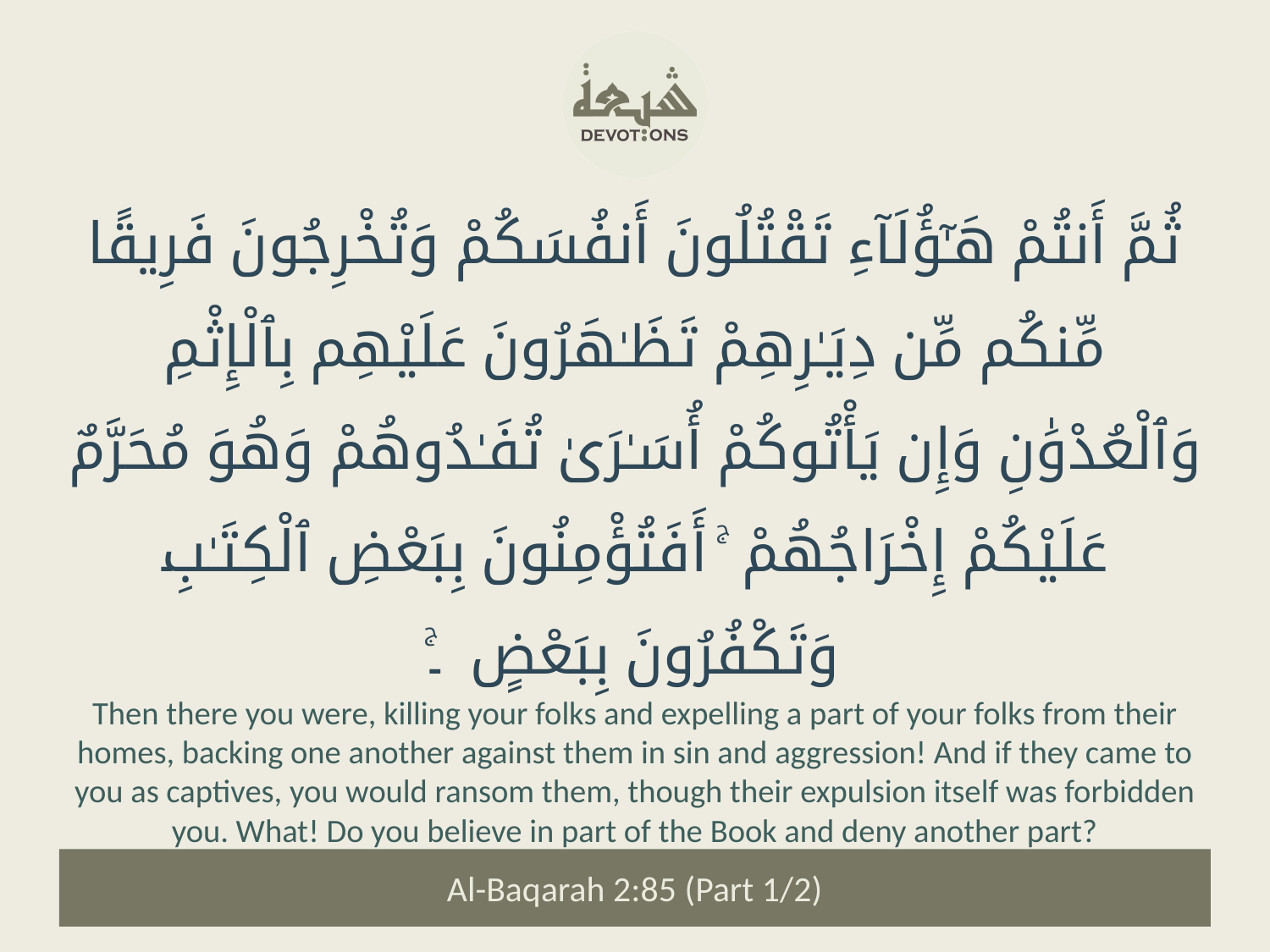

ثُمَّ أَنتُمْ هَـٰٓؤُلَآءِ تَقْتُلُونَ أَنفُسَكُمْ وَتُخْرِجُونَ فَرِيقًا مِّنكُم مِّن دِيَـٰرِهِمْ تَظَـٰهَرُونَ عَلَيْهِم بِٱلْإِثْمِ وَٱلْعُدْوَٰنِ وَإِن يَأْتُوكُمْ أُسَـٰرَىٰ تُفَـٰدُوهُمْ وَهُوَ مُحَرَّمٌ عَلَيْكُمْ إِخْرَاجُهُمْ ۚ أَفَتُؤْمِنُونَ بِبَعْضِ ٱلْكِتَـٰبِ وَتَكْفُرُونَ بِبَعْضٍ  ۔ۚ
Then there you were, killing your folks and expelling a part of your folks from their homes, backing one another against them in sin and aggression! And if they came to you as captives, you would ransom them, though their expulsion itself was forbidden you. What! Do you believe in part of the Book and deny another part?
Al-Baqarah 2:85 (Part 1/2)